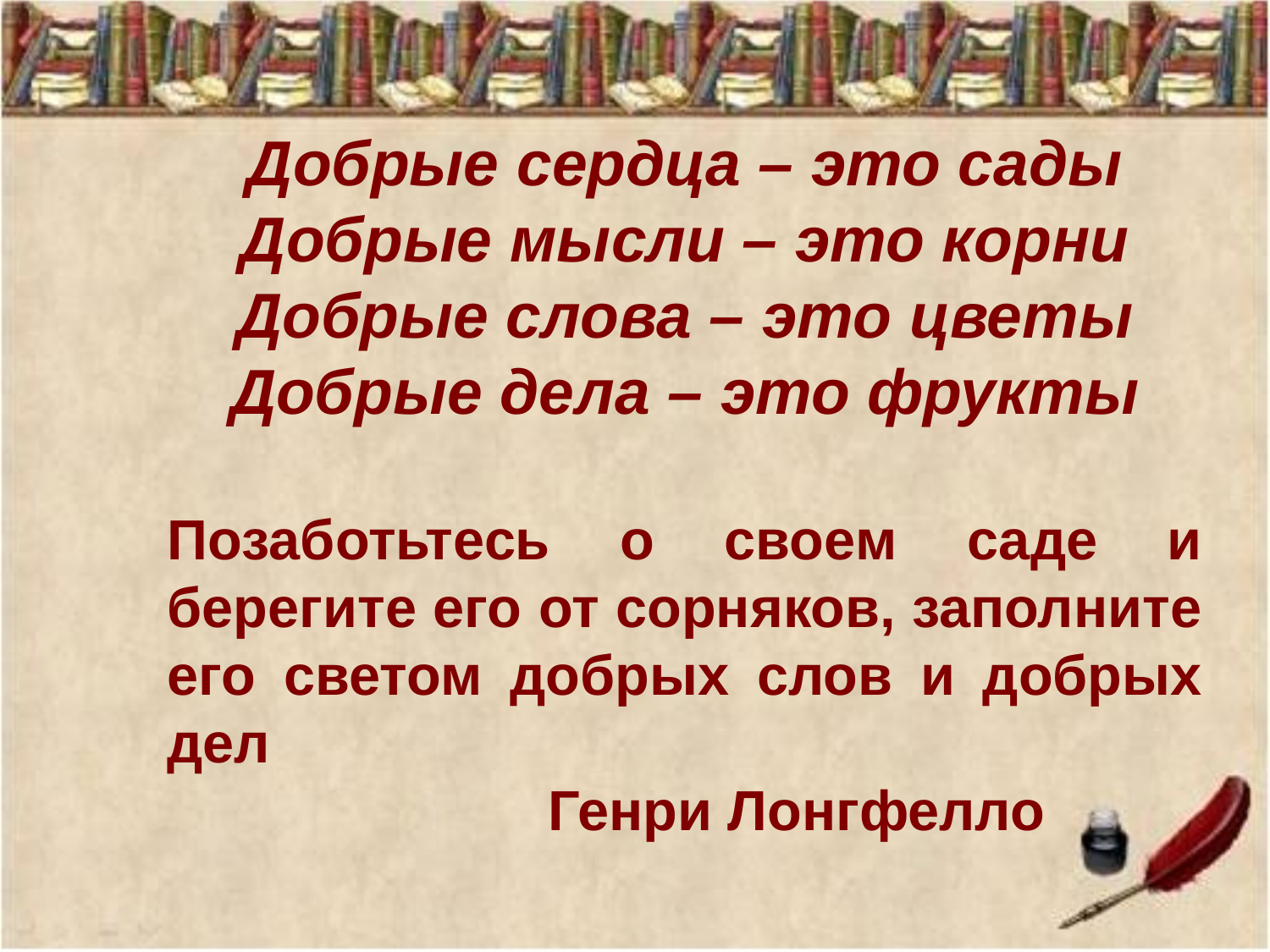

Добрые сердца – это сады
Добрые мысли – это корни
Добрые слова – это цветы
Добрые дела – это фрукты

Позаботьтесь о своем саде и берегите его от сорняков, заполните его светом добрых слов и добрых дел
			Генри Лонгфелло